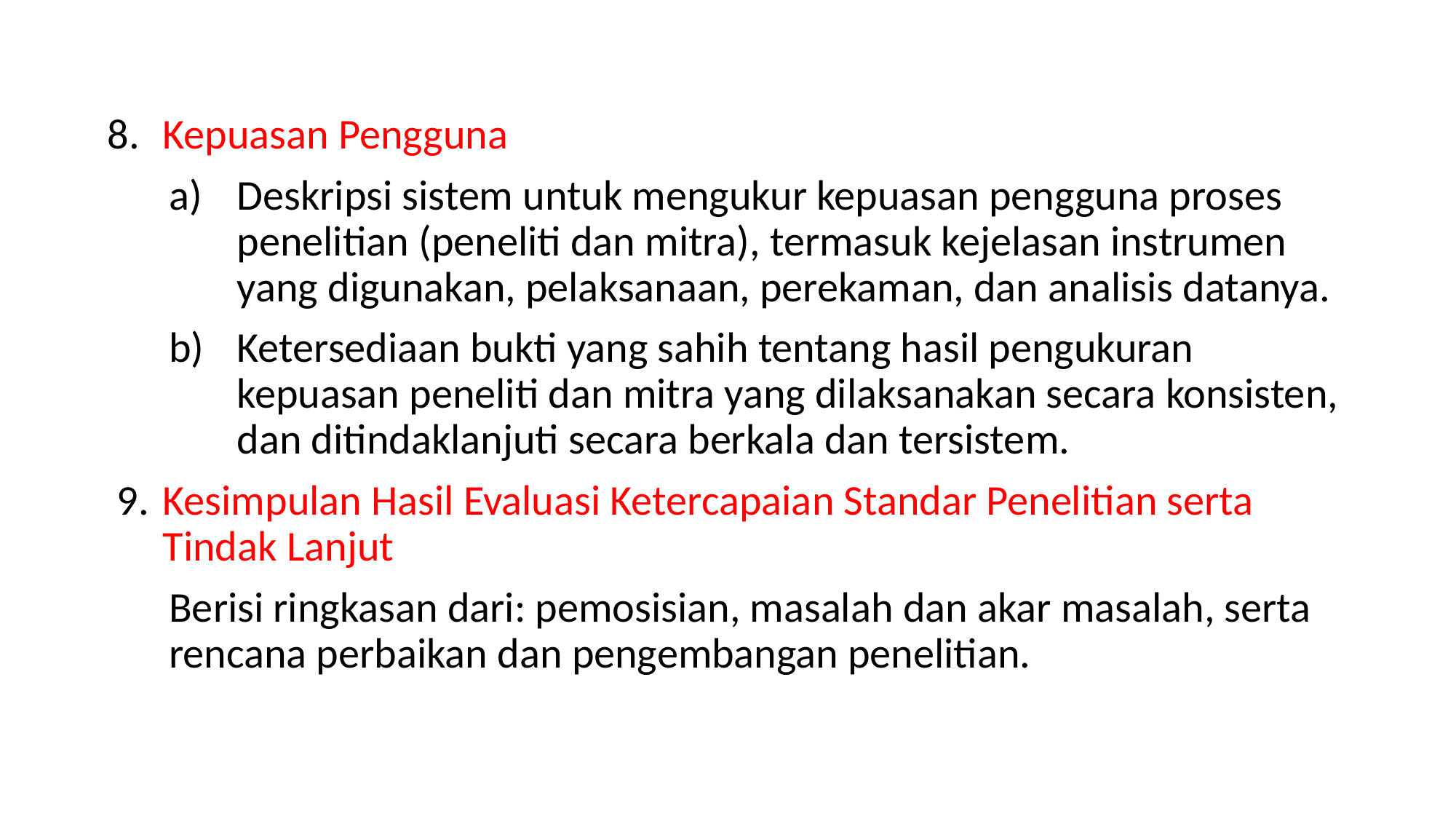

8. 	Kepuasan Pengguna
a) 	Deskripsi sistem untuk mengukur kepuasan pengguna proses penelitian (peneliti dan mitra), termasuk kejelasan instrumen yang digunakan, pelaksanaan, perekaman, dan analisis datanya.
b) 	Ketersediaan bukti yang sahih tentang hasil pengukuran kepuasan peneliti dan mitra yang dilaksanakan secara konsisten, dan ditindaklanjuti secara berkala dan tersistem.
 9. 	Kesimpulan Hasil Evaluasi Ketercapaian Standar Penelitian serta Tindak Lanjut
Berisi ringkasan dari: pemosisian, masalah dan akar masalah, serta rencana perbaikan dan pengembangan penelitian.